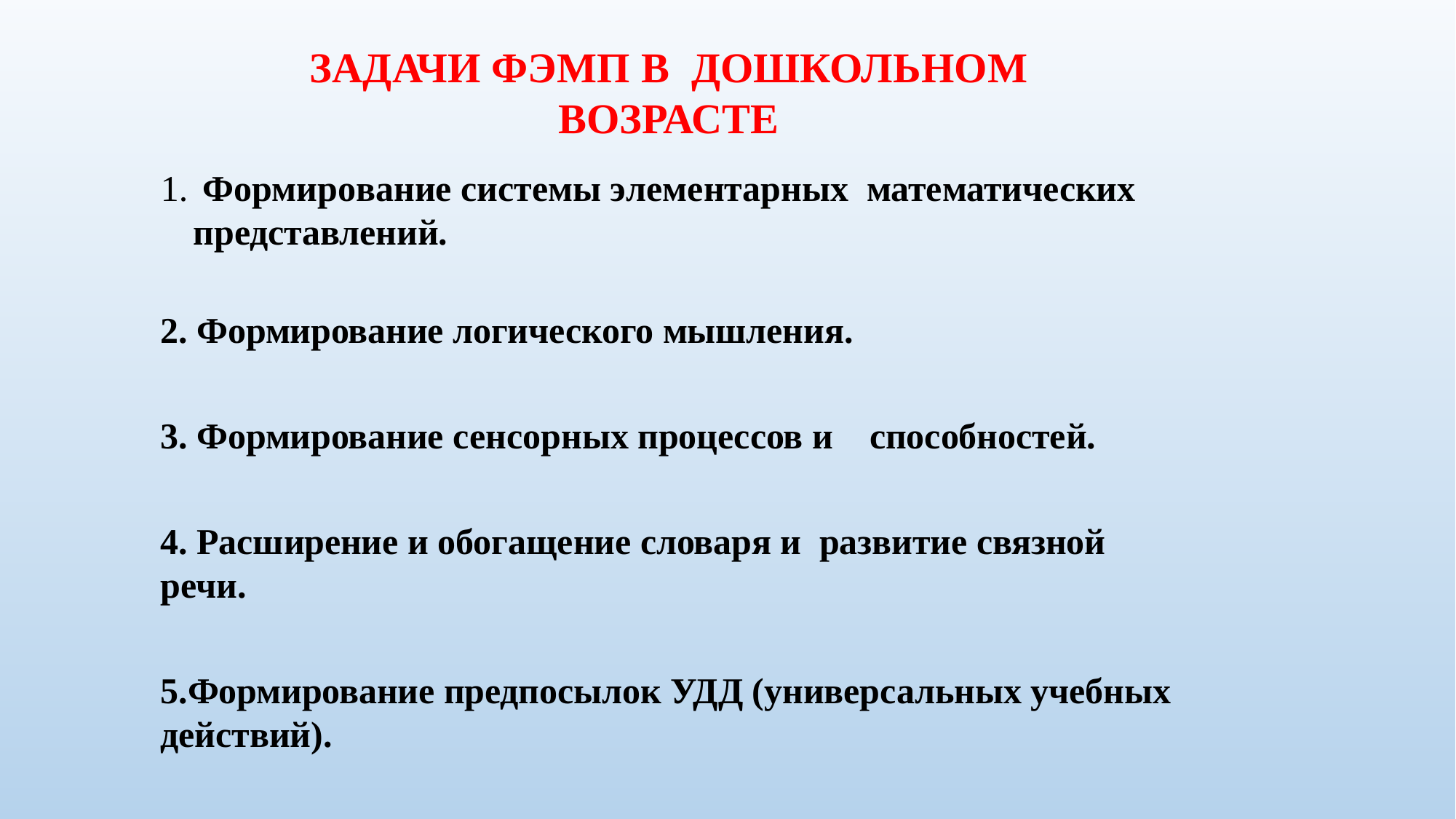

# ЗАДАЧИ ФЭМП В  ДОШКОЛЬНОМ ВОЗРАСТЕ
 Формирование системы элементарных  математических представлений.

2. Формирование логического мышления.

3. Формирование сенсорных процессов и    способностей.

4. Расширение и обогащение словаря и  развитие связной речи.

5.Формирование предпосылок УДД (универсальных учебных  действий).